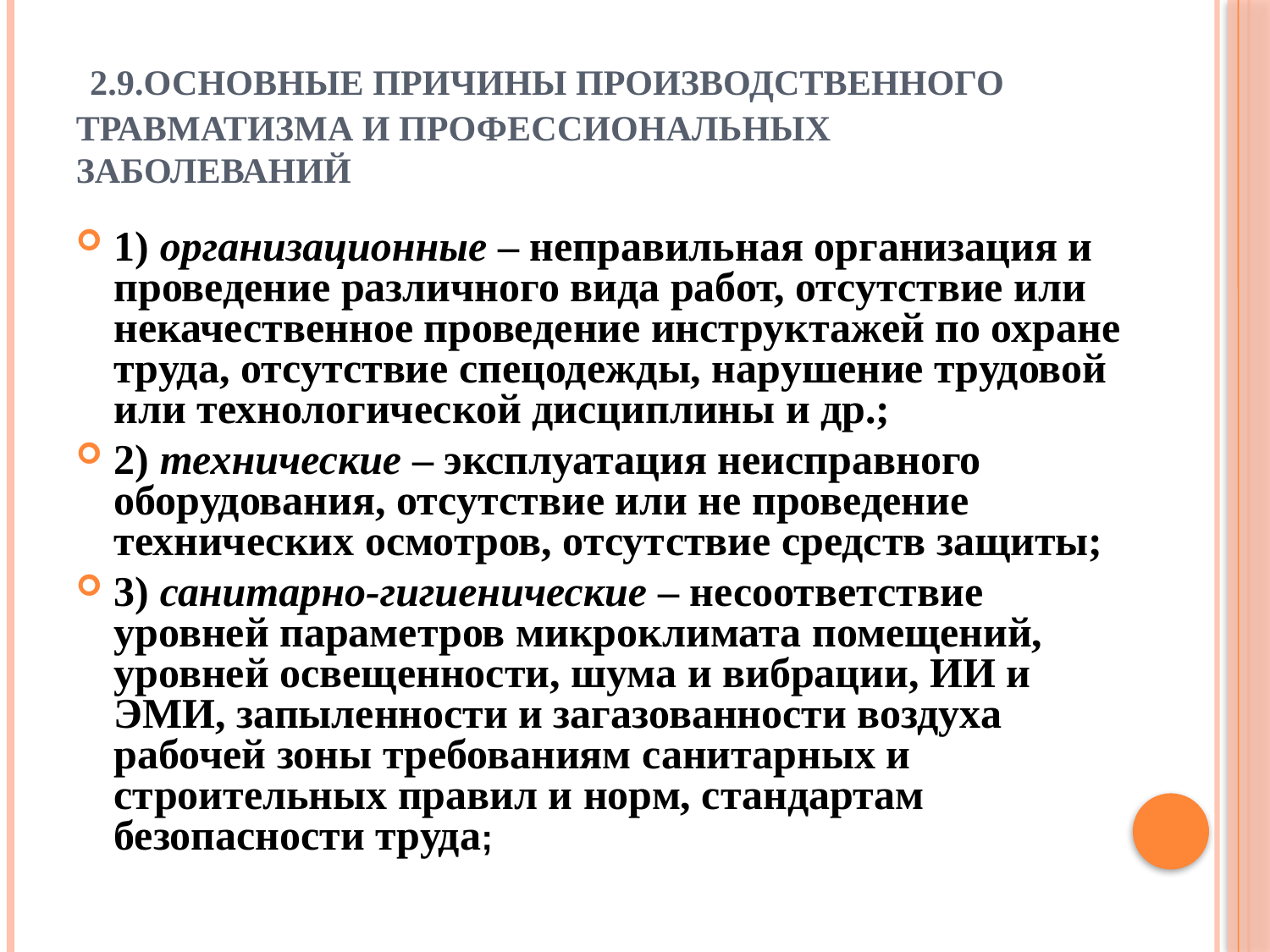

# 2.9.Основные причины производственного травматизма и профессиональных заболеваний
1) организационные – неправильная организация и проведение различного вида работ, отсутствие или некачественное проведение инструктажей по охране труда, отсутствие спецодежды, нарушение трудовой или технологической дисциплины и др.;
2) технические – эксплуатация неисправного оборудования, отсутствие или не проведение технических осмотров, отсутствие средств защиты;
3) санитарно-гигиенические – несоответствие уровней параметров микроклимата помещений, уровней освещенности, шума и вибрации, ИИ и ЭМИ, запыленности и загазованности воздуха рабочей зоны требованиям санитарных и строительных правил и норм, стандартам безопасности труда;